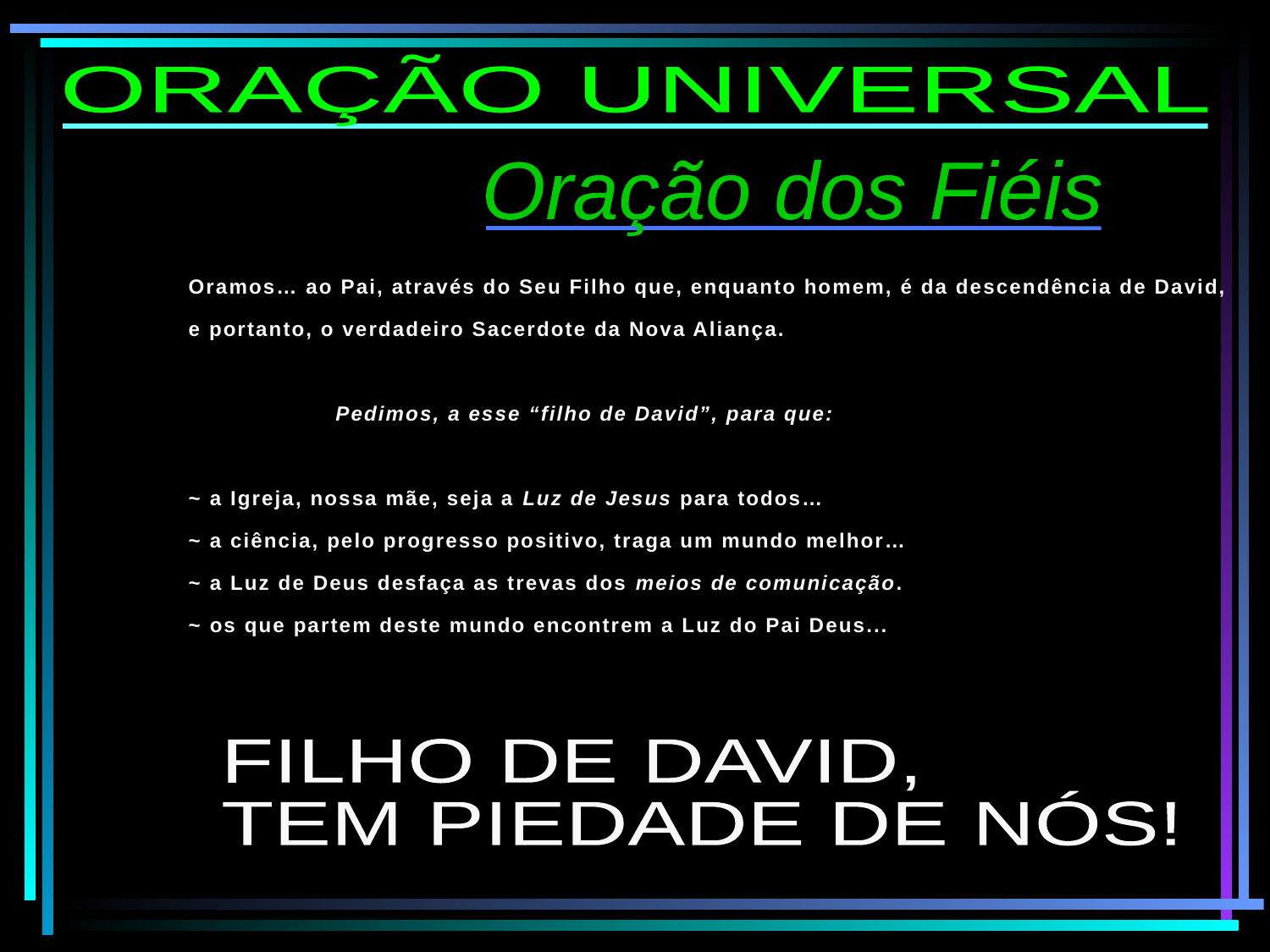

ORAÇÃO UNIVERSAL

Oração dos Fiéis

Oramos… ao Pai, através do Seu Filho que, enquanto homem, é da descendência de David, e portanto, o verdadeiro Sacerdote da Nova Aliança.

Pedimos, a esse “filho de David”, para que:

~ a Igreja, nossa mãe, seja a Luz de Jesus para todos…
~ a ciência, pelo progresso positivo, traga um mundo melhor…
~ a Luz de Deus desfaça as trevas dos meios de comunicação.
~ os que partem deste mundo encontrem a Luz do Pai Deus...
FILHO DE DAVID,
TEM PIEDADE DE NÓS!